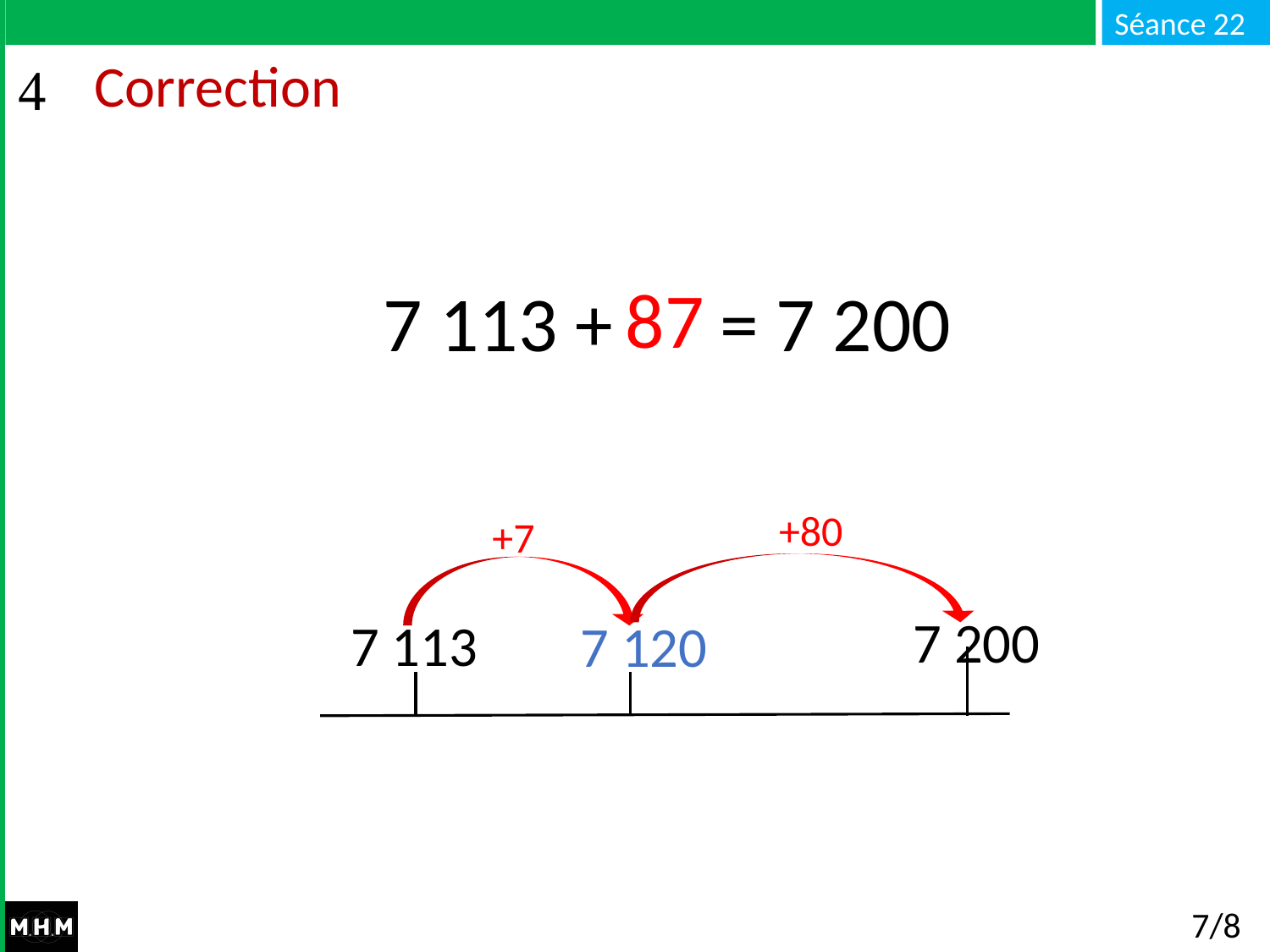

# Correction
87
 7 113 + …  = 7 200
+80
+7

7 200
7 113
7 120
7/8